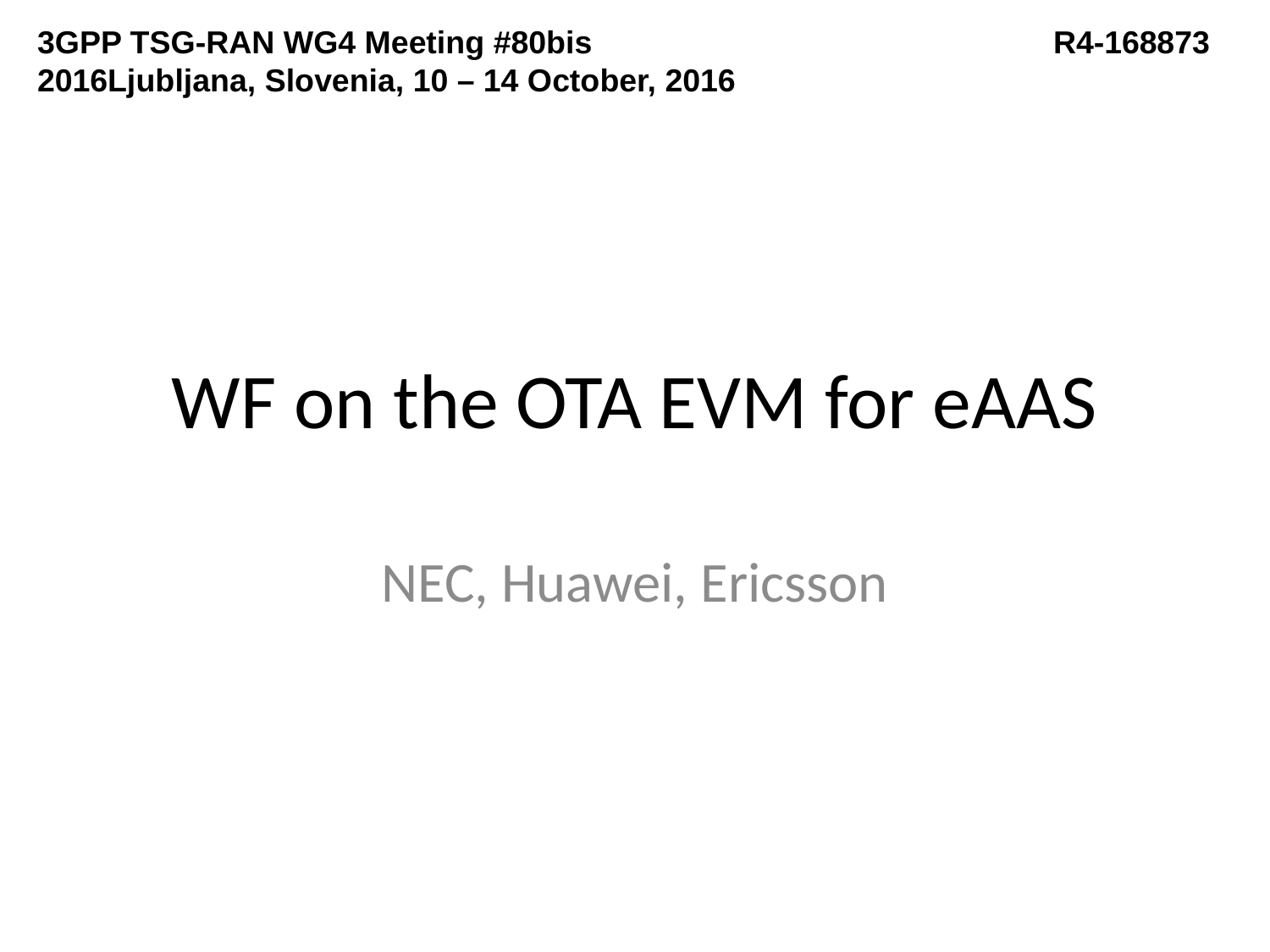

3GPP TSG-RAN WG4 Meeting #80bis 				R4-168873
2016Ljubljana, Slovenia, 10 – 14 October, 2016
# WF on the OTA EVM for eAAS
NEC, Huawei, Ericsson